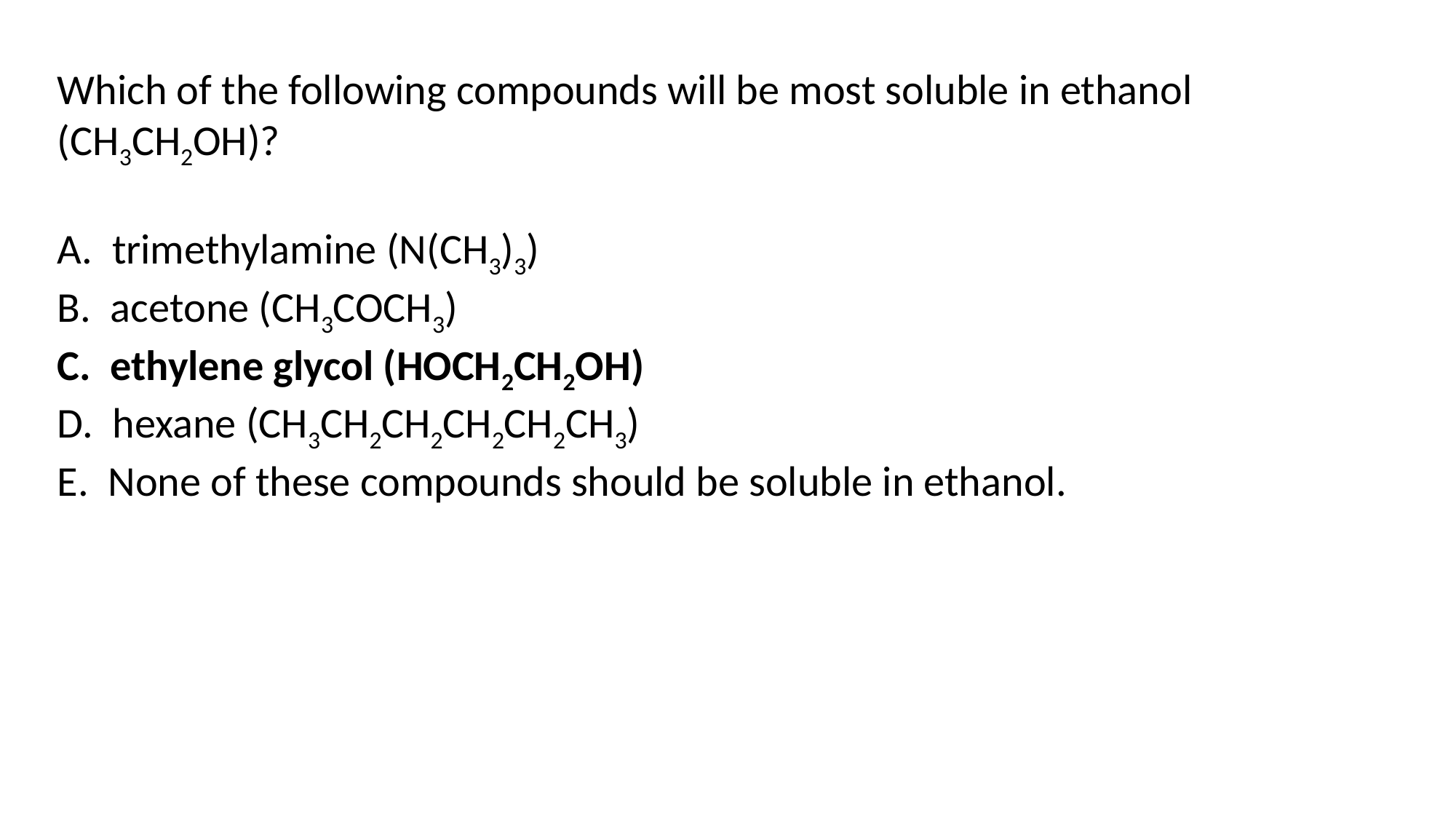

Which of the following compounds will be most soluble in ethanol (CH3CH2OH)?

A.  trimethylamine (N(CH3)3)
B.  acetone (CH3COCH3)
C.  ethylene glycol (HOCH2CH2OH)
D.  hexane (CH3CH2CH2CH2CH2CH3)
E.  None of these compounds should be soluble in ethanol.